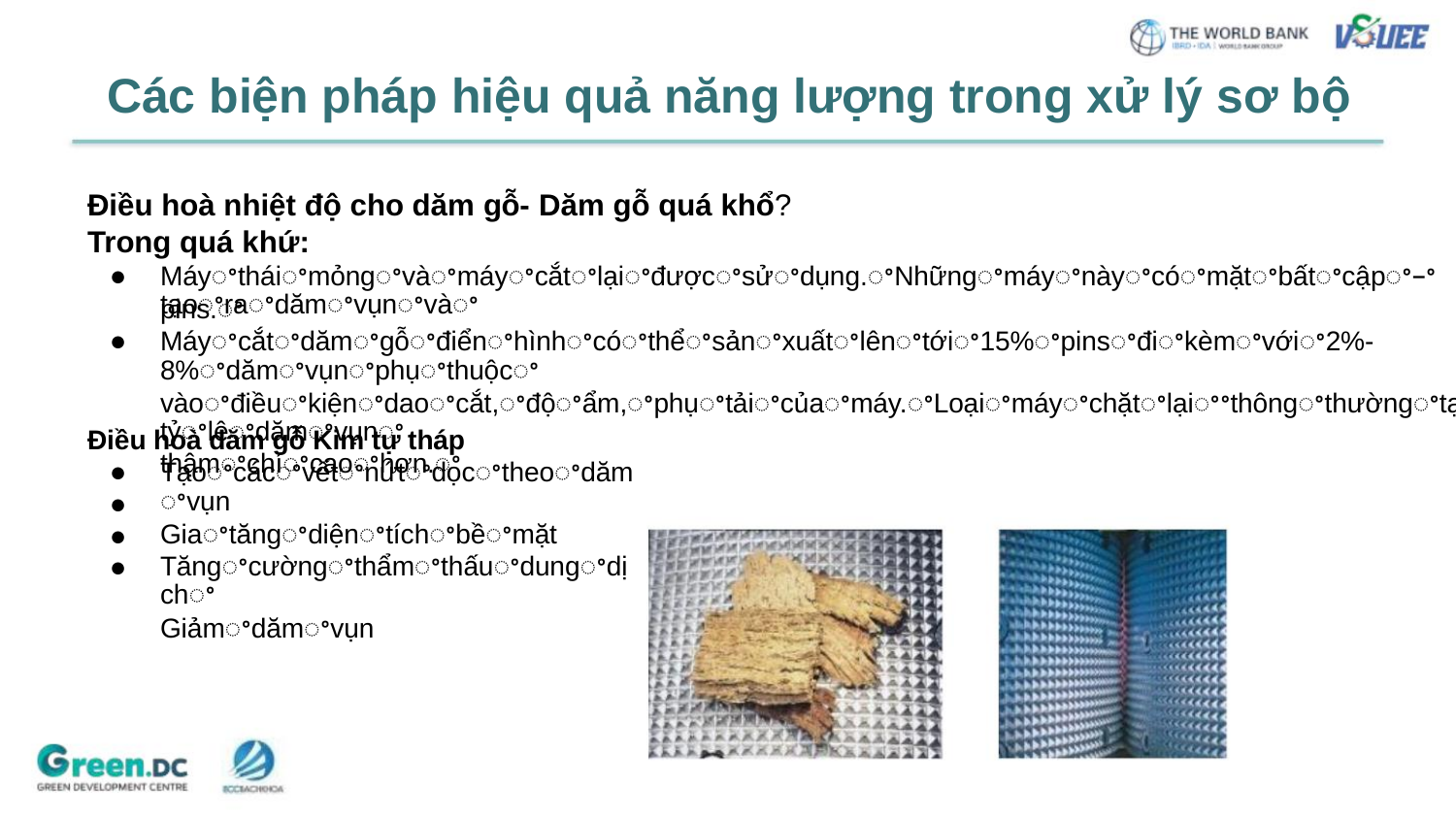

Các biện pháp hiệu quả năng lượng trong xử lý sơ bộ
Điều hoà nhiệt độ cho dăm gỗ- Dăm gỗ quá khổ?
Trong quá khứ:
●
Máyꢀtháiꢀmỏngꢀvàꢀmáyꢀcắtꢀlạiꢀđượcꢀsửꢀdụng.ꢀNhữngꢀmáyꢀnàyꢀcóꢀmặtꢀbấtꢀcậpꢀ–ꢀtạoꢀraꢀdămꢀvụnꢀvàꢀ
pins.ꢀ
●
Máyꢀcắtꢀdămꢀgỗꢀđiểnꢀhìnhꢀcóꢀthểꢀsảnꢀxuấtꢀlênꢀtớiꢀ15%ꢀpinsꢀđiꢀkèmꢀvớiꢀ2%-8%ꢀdămꢀvụnꢀphụꢀthuộcꢀ
vàoꢀđiềuꢀkiệnꢀdaoꢀcắt,ꢀđộꢀẩm,ꢀphụꢀtảiꢀcủaꢀmáy.ꢀLoạiꢀmáyꢀchặtꢀlạiꢀꢀthôngꢀthườngꢀtạoꢀraꢀtỷꢀlệꢀdămꢀvụnꢀ
thậmꢀchíꢀcaoꢀhơn.ꢀ
Điều hoà dăm gỗ Kim tự tháp
●
●
●
●
Tạoꢀcácꢀvếtꢀnứtꢀdọcꢀtheoꢀdămꢀvụn
Giaꢀtăngꢀdiệnꢀtíchꢀbềꢀmặt
Tăngꢀcườngꢀthẩmꢀthấuꢀdungꢀdịchꢀ
Giảmꢀdămꢀvụn